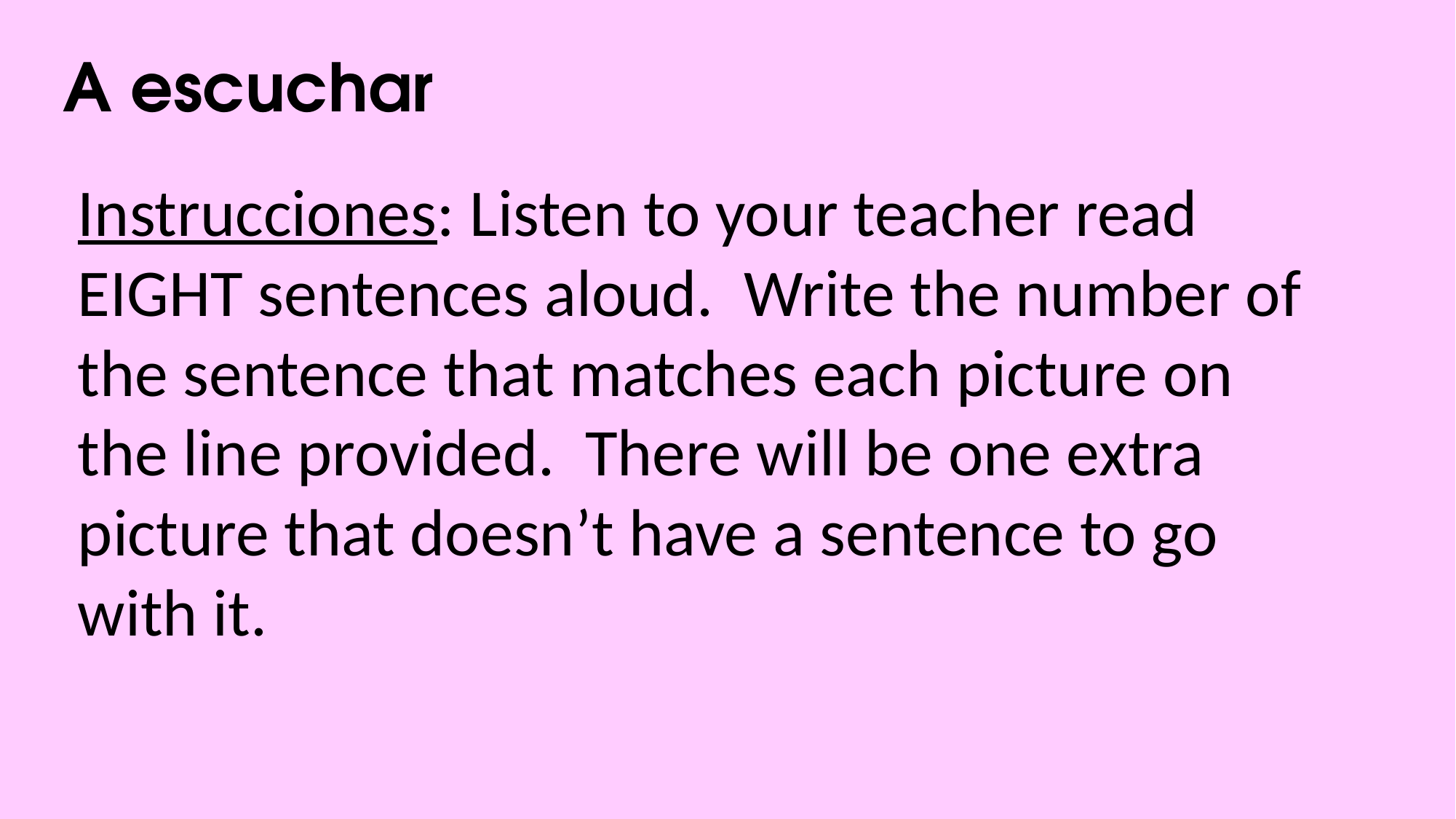

# A escuchar
Instrucciones: Listen to your teacher read EIGHT sentences aloud.  Write the number of the sentence that matches each picture on the line provided.  There will be one extra picture that doesn’t have a sentence to go with it.